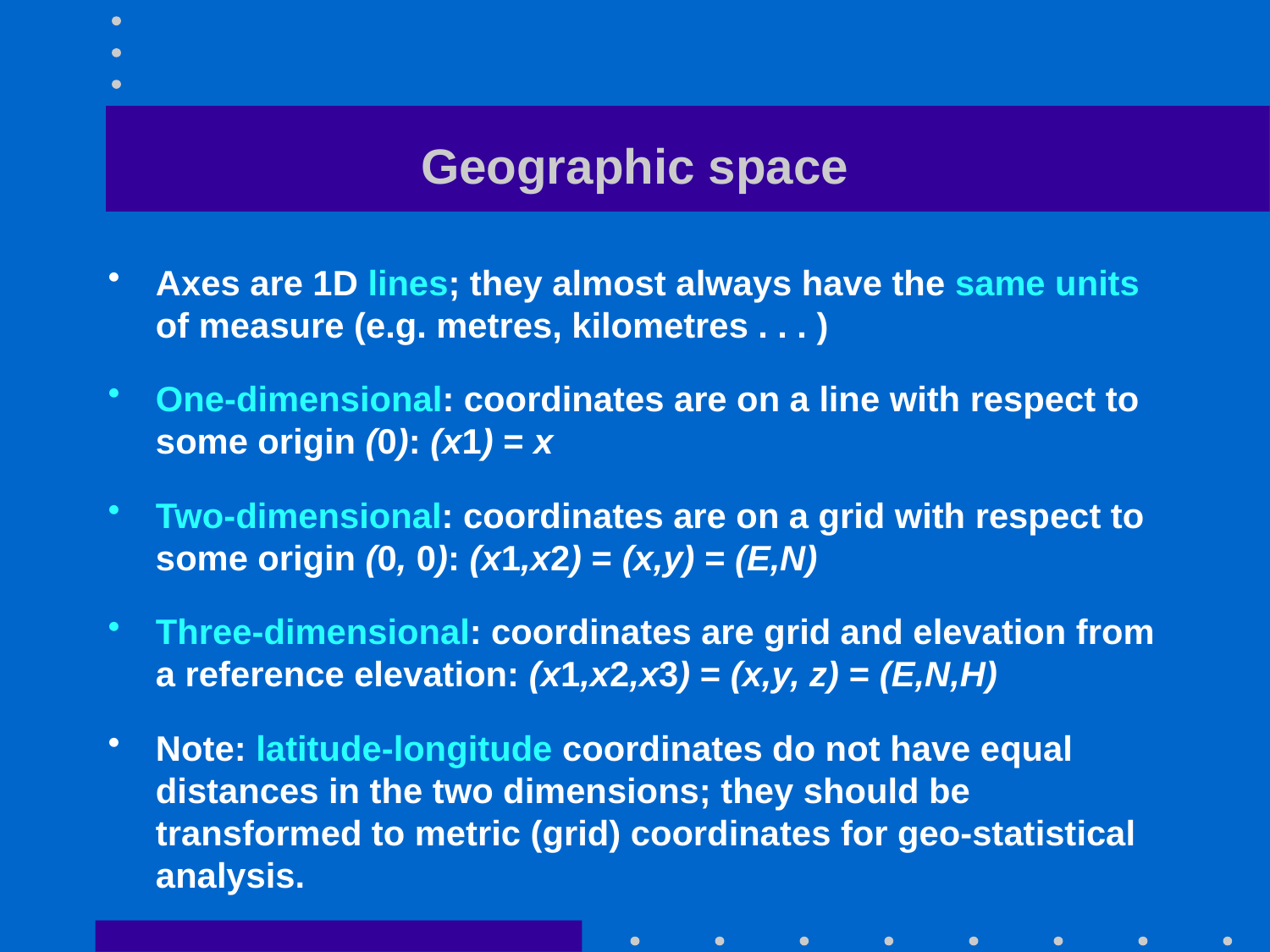

# Geographic space
Axes are 1D lines; they almost always have the same units of measure (e.g. metres, kilometres . . . )
One-dimensional: coordinates are on a line with respect to some origin (0): (x1) = x
Two-dimensional: coordinates are on a grid with respect to some origin (0, 0): (x1,x2) = (x,y) = (E,N)
Three-dimensional: coordinates are grid and elevation from a reference elevation: (x1,x2,x3) = (x,y, z) = (E,N,H)
Note: latitude-longitude coordinates do not have equal distances in the two dimensions; they should be transformed to metric (grid) coordinates for geo-statistical analysis.